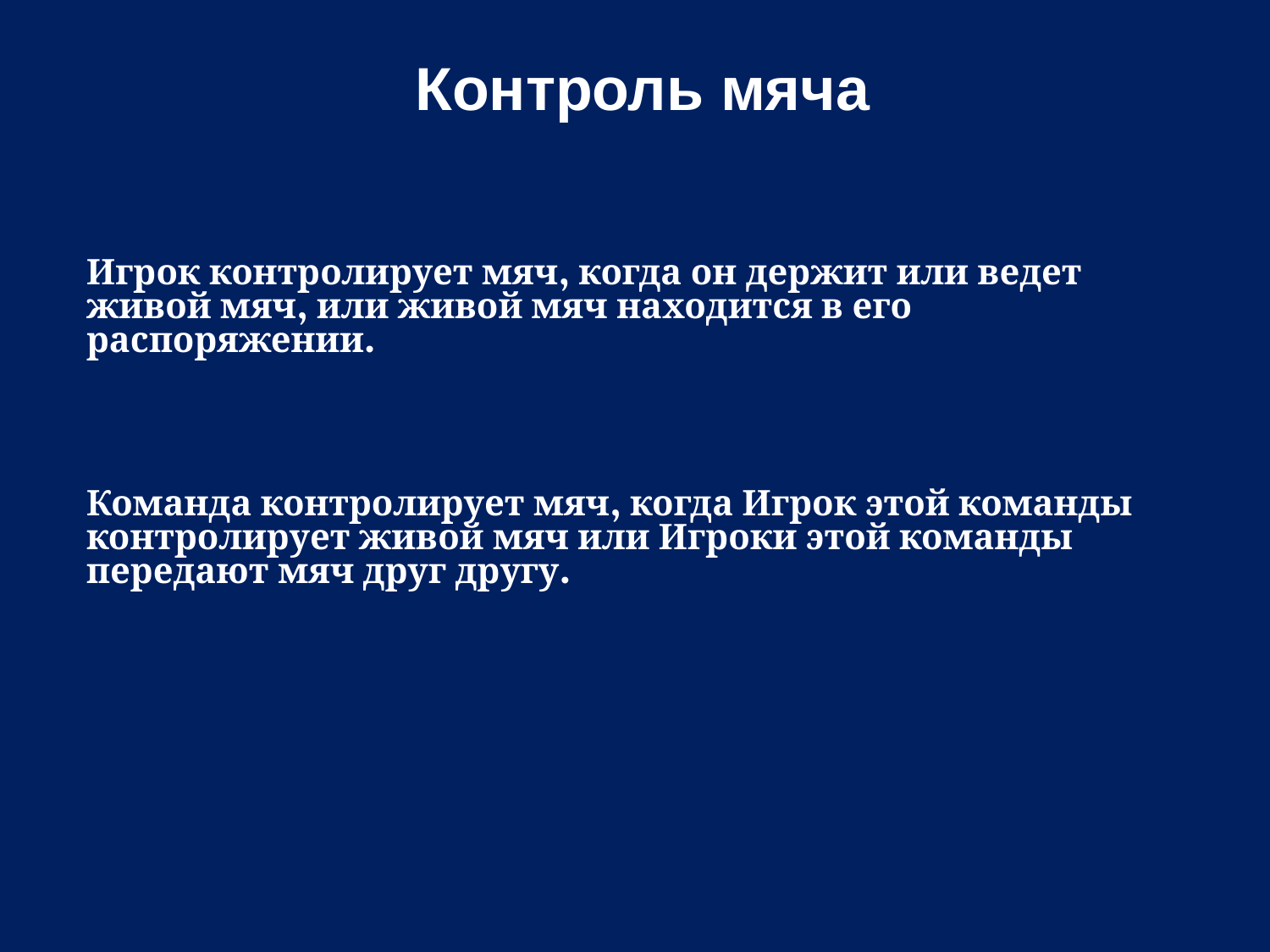

# Контроль мяча

Игрок контролирует мяч, когда он держит или ведет живой мяч, или живой мяч находится в его распоряжении.

Команда контролирует мяч, когда Игрок этой команды контролирует живой мяч или Игроки этой команды передают мяч друг другу.